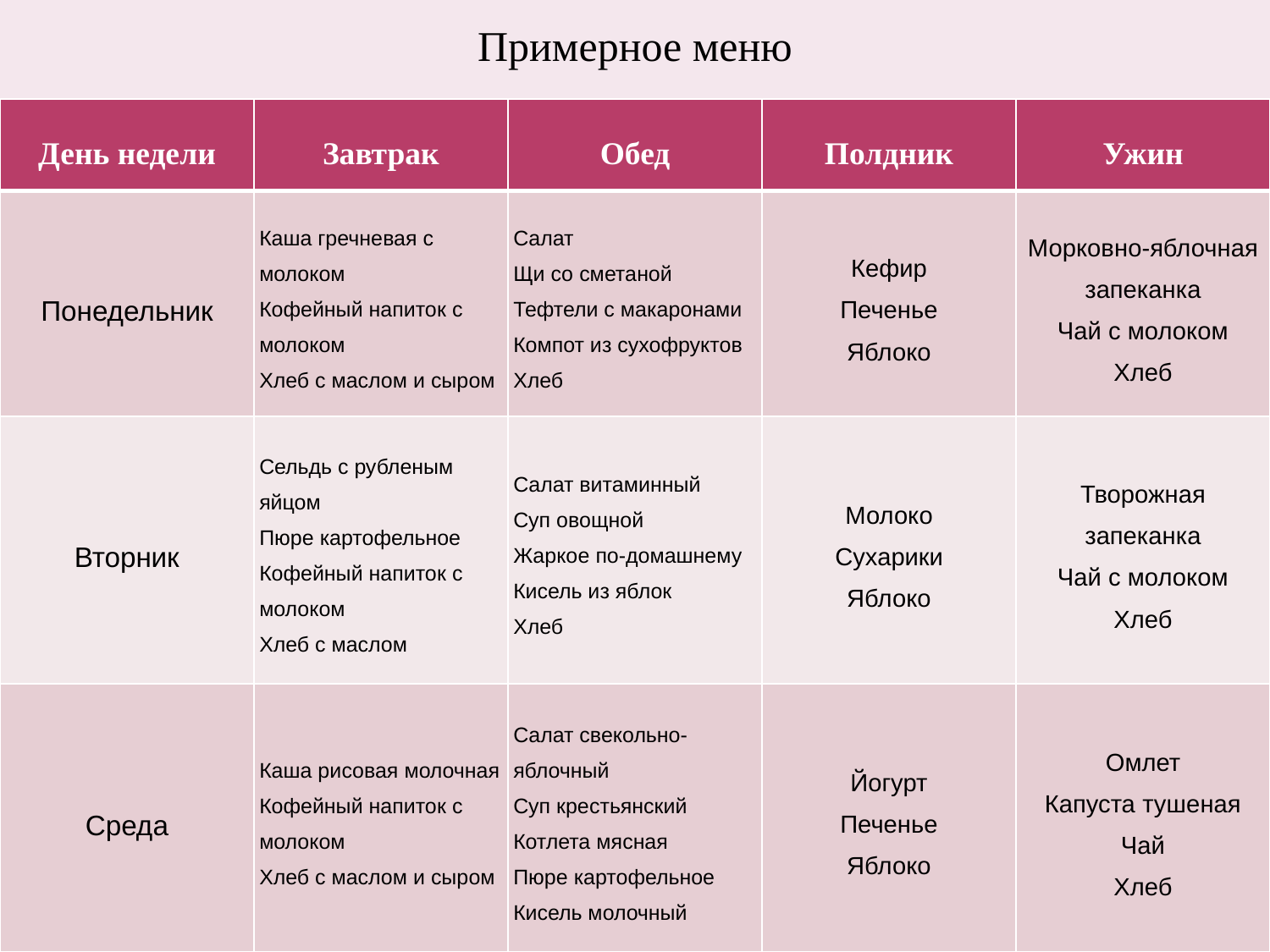

# Примерное меню
| День недели | Завтрак | Обед | Полдник | Ужин |
| --- | --- | --- | --- | --- |
| Понедельник | Каша гречневая с молоком Кофейный напиток с молоком Хлеб с маслом и сыром | Салат Щи со сметаной Тефтели с макаронами Компот из сухофруктов Хлеб | Кефир Печенье Яблоко | Морковно-яблочная запеканка Чай с молоком Хлеб |
| Вторник | Сельдь с рубленым яйцом Пюре картофельное Кофейный напиток с молоком Хлеб с маслом | Салат витаминный Суп овощной Жаркое по-домашнему Кисель из яблок Хлеб | Молоко Сухарики Яблоко | Творожная запеканка Чай с молоком Хлеб |
| Среда | Каша рисовая молочная Кофейный напиток с молоком Хлеб с маслом и сыром | Салат свекольно-яблочный Суп крестьянский Котлета мясная Пюре картофельное Кисель молочный | Йогурт Печенье Яблоко | Омлет Капуста тушеная Чай Хлеб |